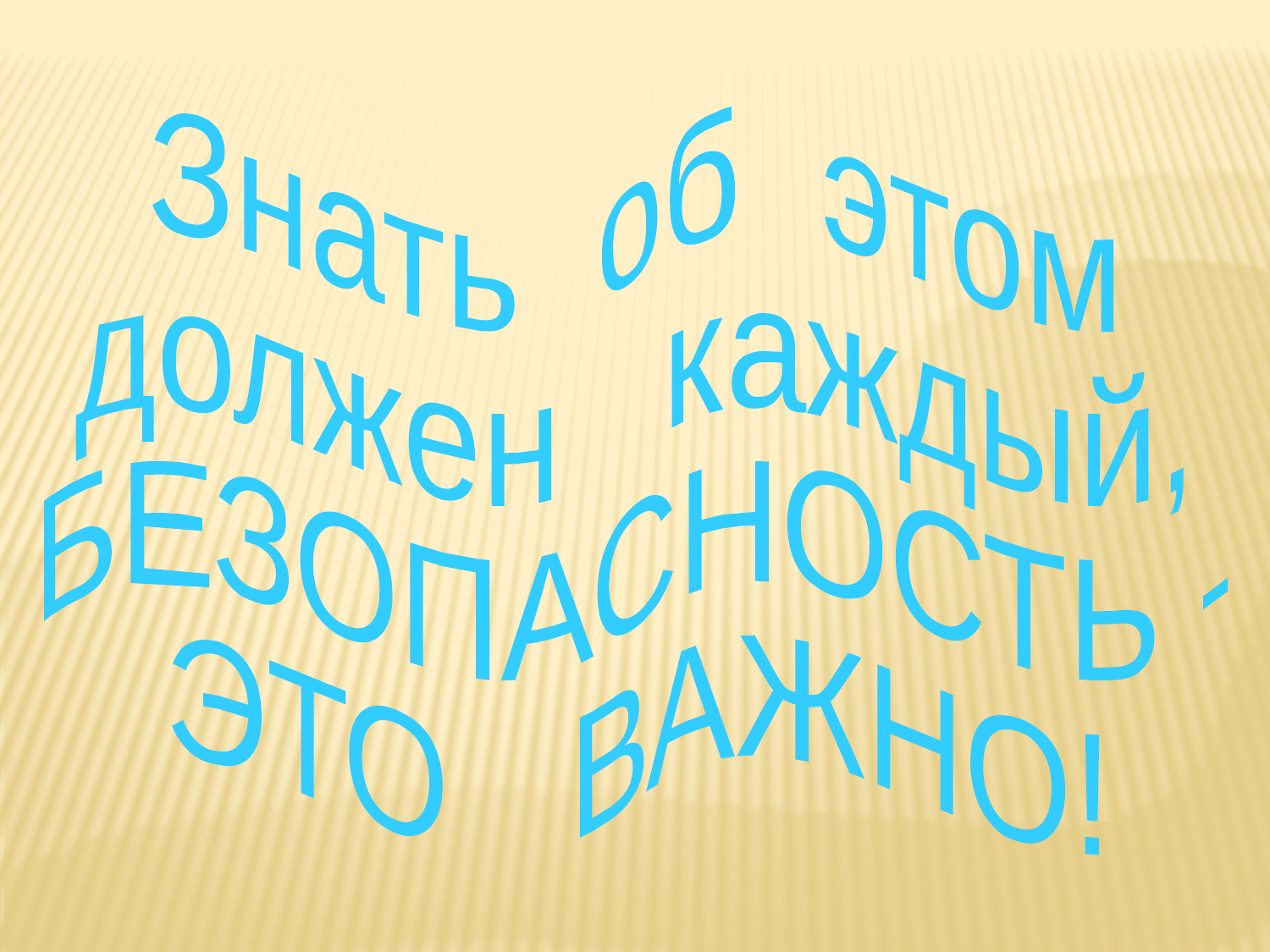

Знать  об  этом
должен   каждый,
БЕЗОПАСНОСТЬ -
ЭТО   ВАЖНО!